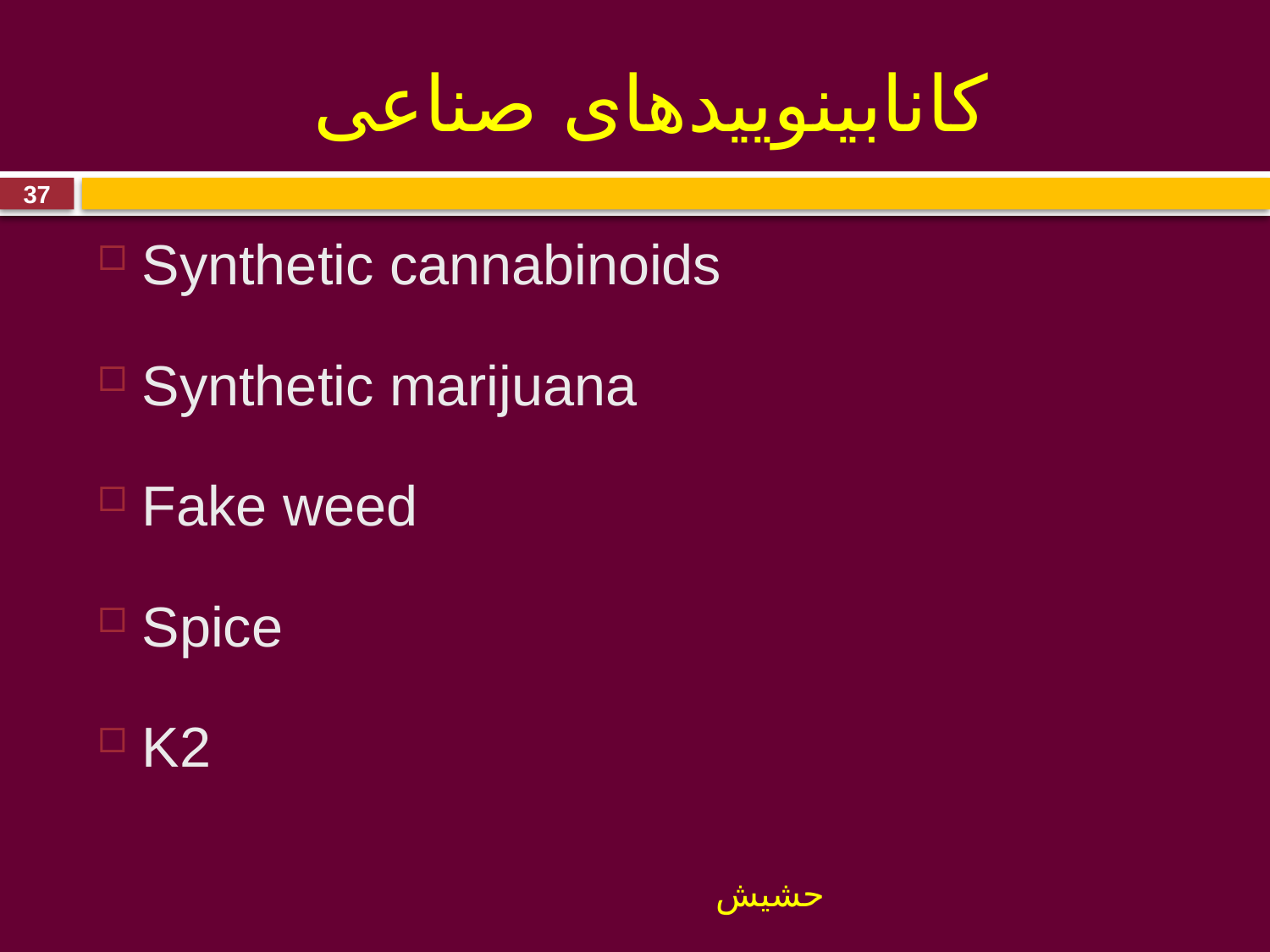

# کانابینوییدهای صناعی
37
Synthetic cannabinoids
Synthetic marijuana
Fake weed
Spice
K2

حشیش